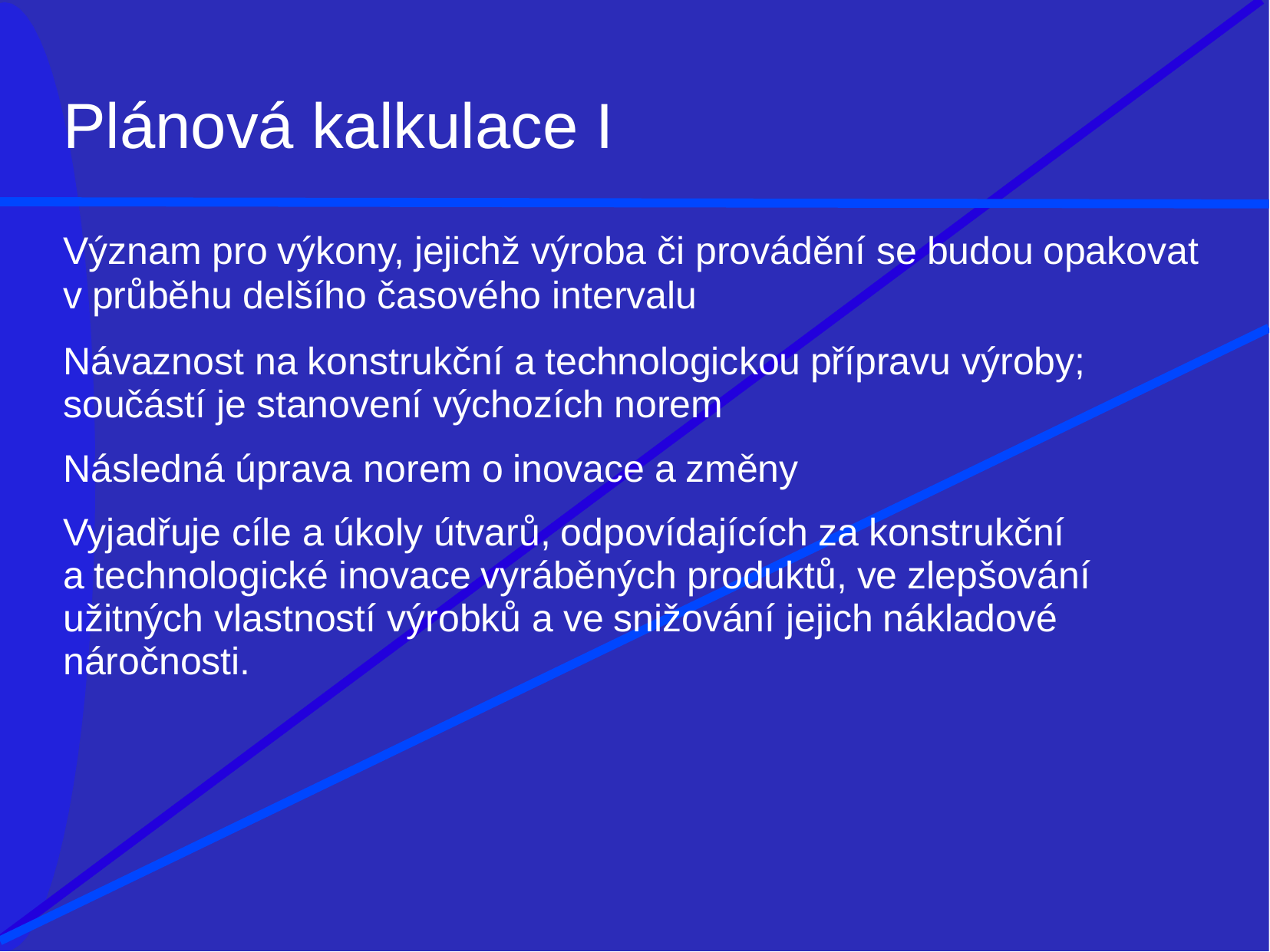

# Plánová kalkulace I
Význam pro výkony, jejichž výroba či provádění se budou opakovat
v průběhu delšího časového intervalu
Návaznost na konstrukční a technologickou přípravu výroby; součástí je stanovení výchozích norem
Následná úprava norem o inovace a změny
Vyjadřuje cíle a úkoly útvarů, odpovídajících za konstrukční
a technologické inovace vyráběných produktů, ve zlepšování užitných vlastností výrobků a ve snižování jejich nákladové náročnosti.